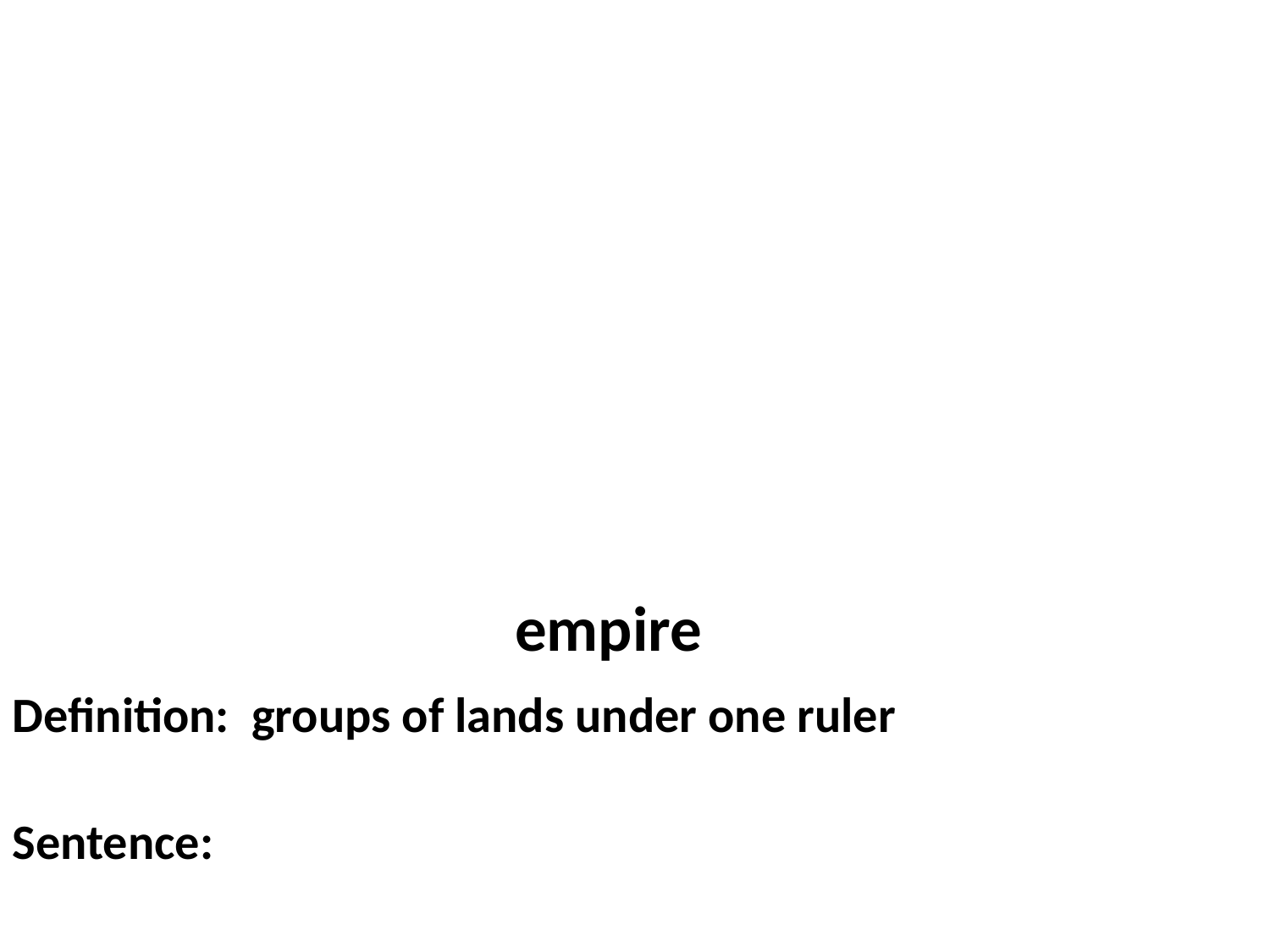

empire
Definition:  groups of lands under one ruler
Sentence: